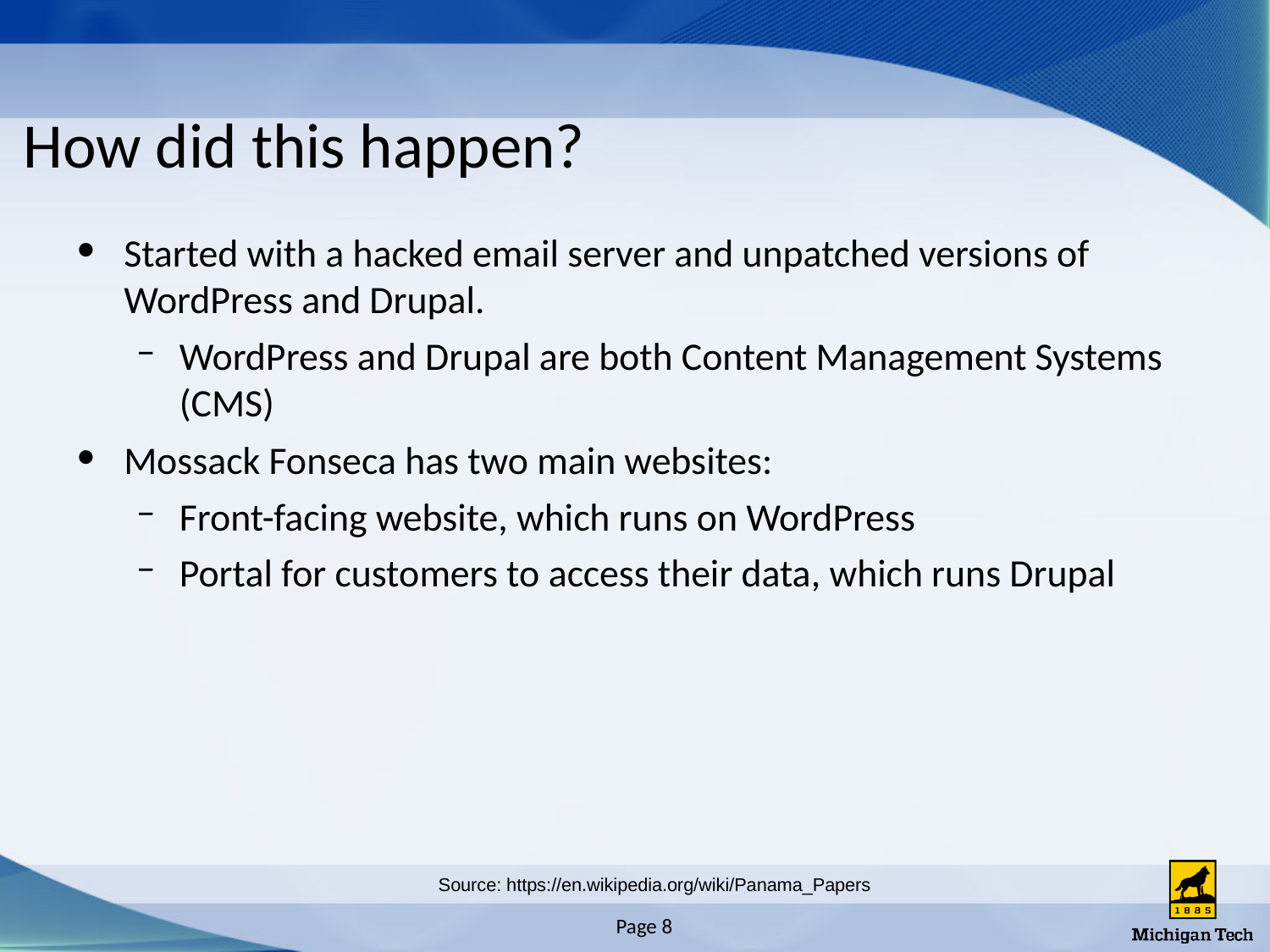

# How did this happen?
Started with a hacked email server and unpatched versions of WordPress and Drupal.
WordPress and Drupal are both Content Management Systems (CMS)
Mossack Fonseca has two main websites:
Front-facing website, which runs on WordPress
Portal for customers to access their data, which runs Drupal

Source: https://en.wikipedia.org/wiki/Panama_Papers